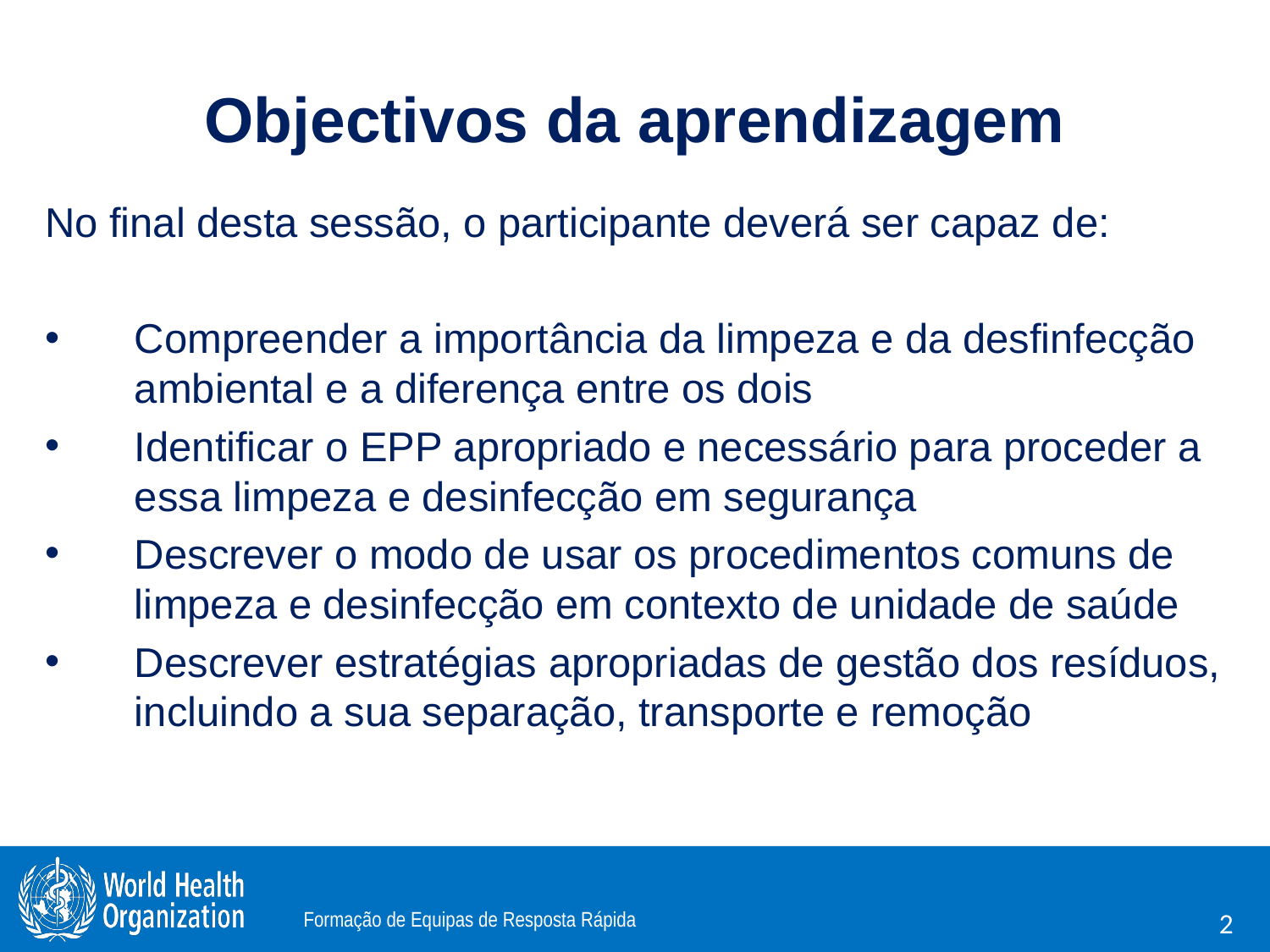

# Objectivos da aprendizagem
No final desta sessão, o participante deverá ser capaz de:

Compreender a importância da limpeza e da desfinfecção ambiental e a diferença entre os dois
Identificar o EPP apropriado e necessário para proceder a essa limpeza e desinfecção em segurança
Descrever o modo de usar os procedimentos comuns de limpeza e desinfecção em contexto de unidade de saúde
Descrever estratégias apropriadas de gestão dos resíduos, incluindo a sua separação, transporte e remoção